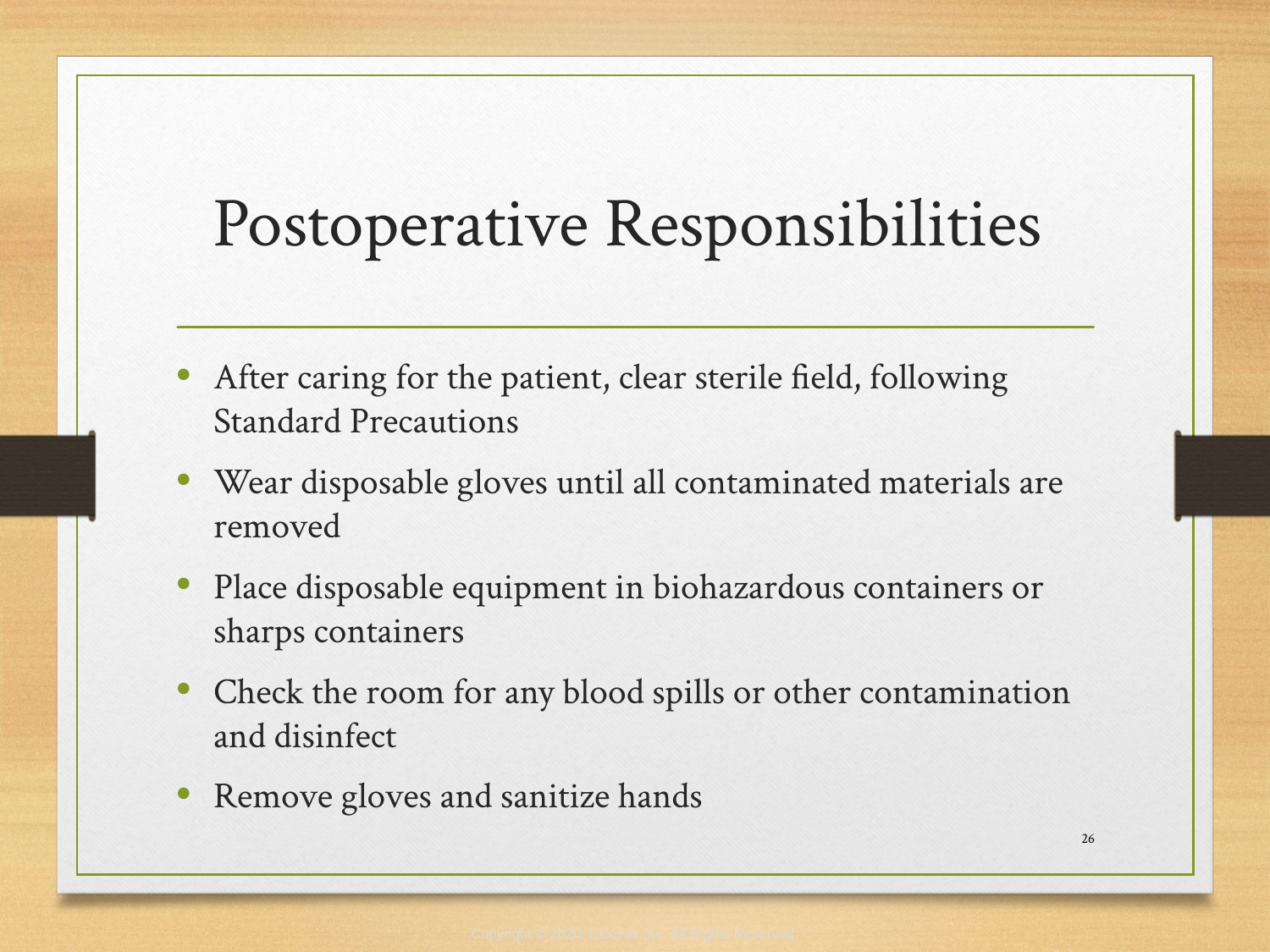

# Postoperative Responsibilities
After caring for the patient, clear sterile field, following Standard Precautions
Wear disposable gloves until all contaminated materials are removed
Place disposable equipment in biohazardous containers or sharps containers
Check the room for any blood spills or other contamination and disinfect
Remove gloves and sanitize hands
 26